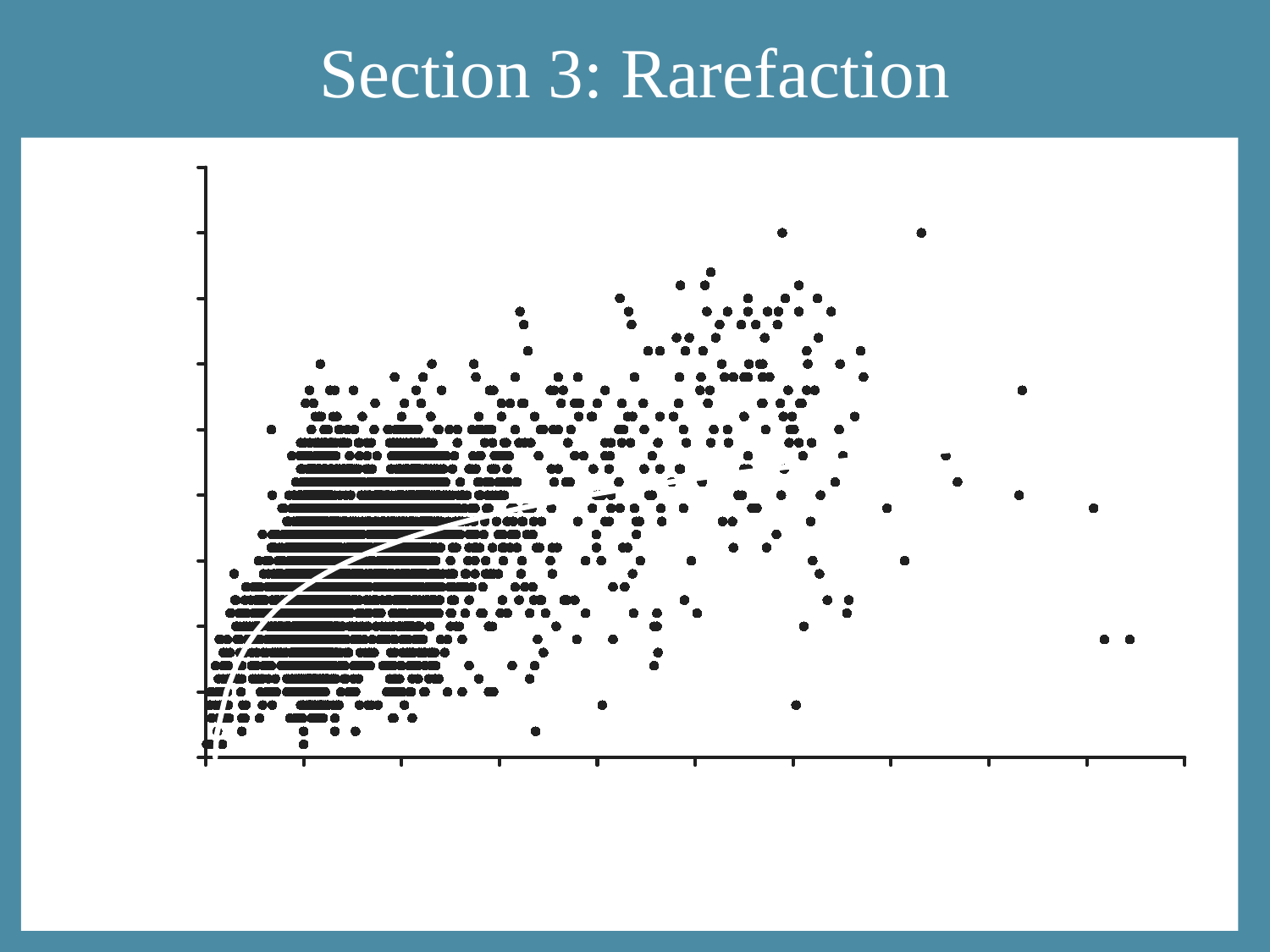

# Section 3: Rarefaction

### Chart

| Category | RICH |
|---|---|